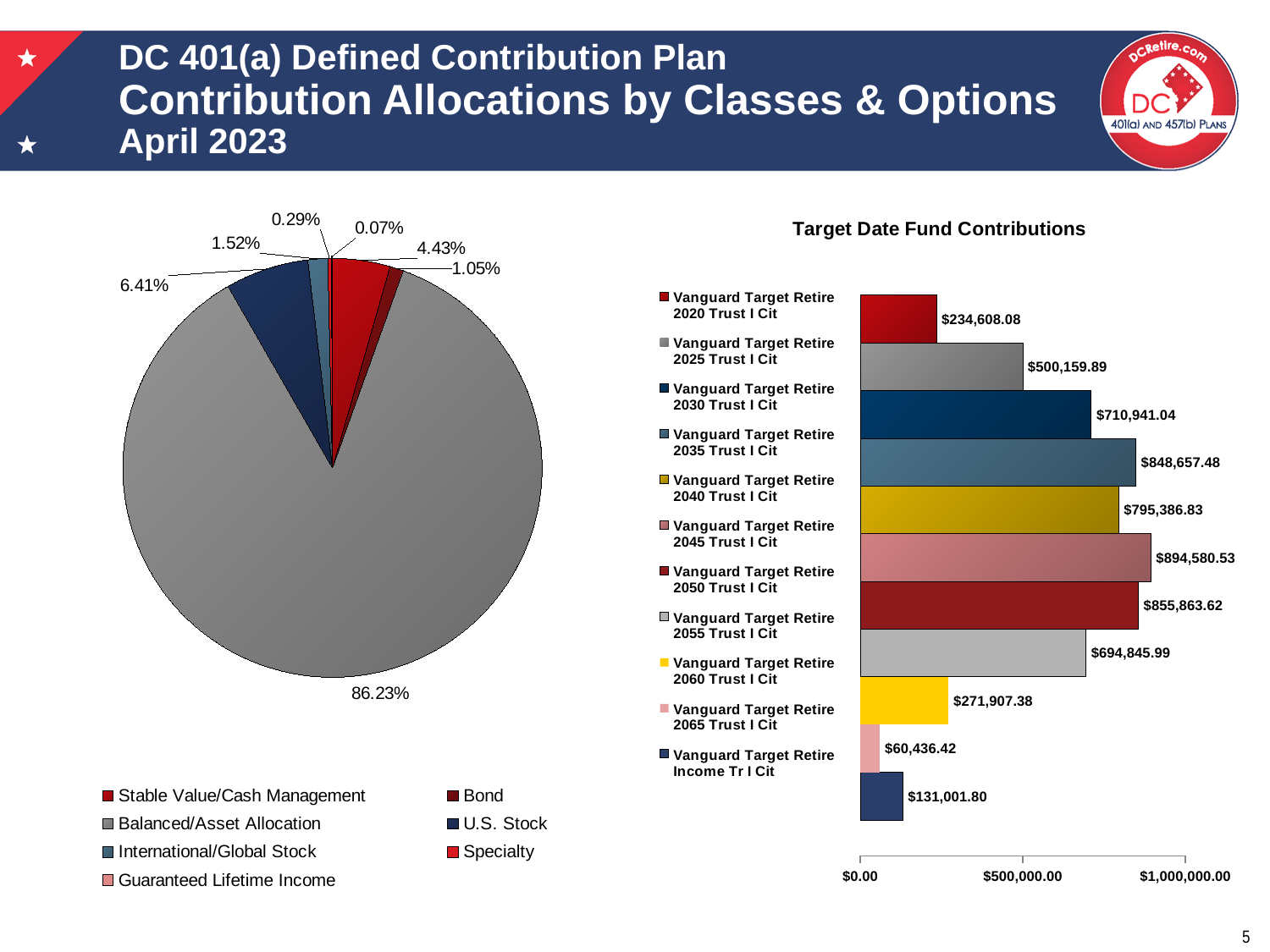

# DC 401(a) Defined Contribution Plan Contribution Allocations by Classes & Options April 2023

### Chart

| Category |
|---|

### Chart: Target Date Fund Contributions

| Category | Vanguard Target Retire Income Tr I Cit | Vanguard Target Retire 2065 Trust I Cit | Vanguard Target Retire 2060 Trust I Cit | Vanguard Target Retire 2055 Trust I Cit | Vanguard Target Retire 2050 Trust I Cit | Vanguard Target Retire 2045 Trust I Cit | Vanguard Target Retire 2040 Trust I Cit | Vanguard Target Retire 2035 Trust I Cit | Vanguard Target Retire 2030 Trust I Cit | Vanguard Target Retire 2025 Trust I Cit | Vanguard Target Retire 2020 Trust I Cit |
|---|---|---|---|---|---|---|---|---|---|---|---|
| Asset Allocation | 131001.8 | 60436.42 | 271907.38 | 694845.99 | 855863.62 | 894580.53 | 795386.83 | 848657.48 | 710941.04 | 500159.89 | 234608.08 |

### Chart

| Category |  |
|---|---|
| Stable Value/Cash Management | 308213.15 |
| Bond | 73135.20999999999 |
| Balanced/Asset Allocation | 6000670.83 |
| U.S. Stock | 446239.80000000005 |
| International/Global Stock | 106017.63 |
| Specialty | 20110.03 |
| Guaranteed Lifetime Income | 4856.81 |